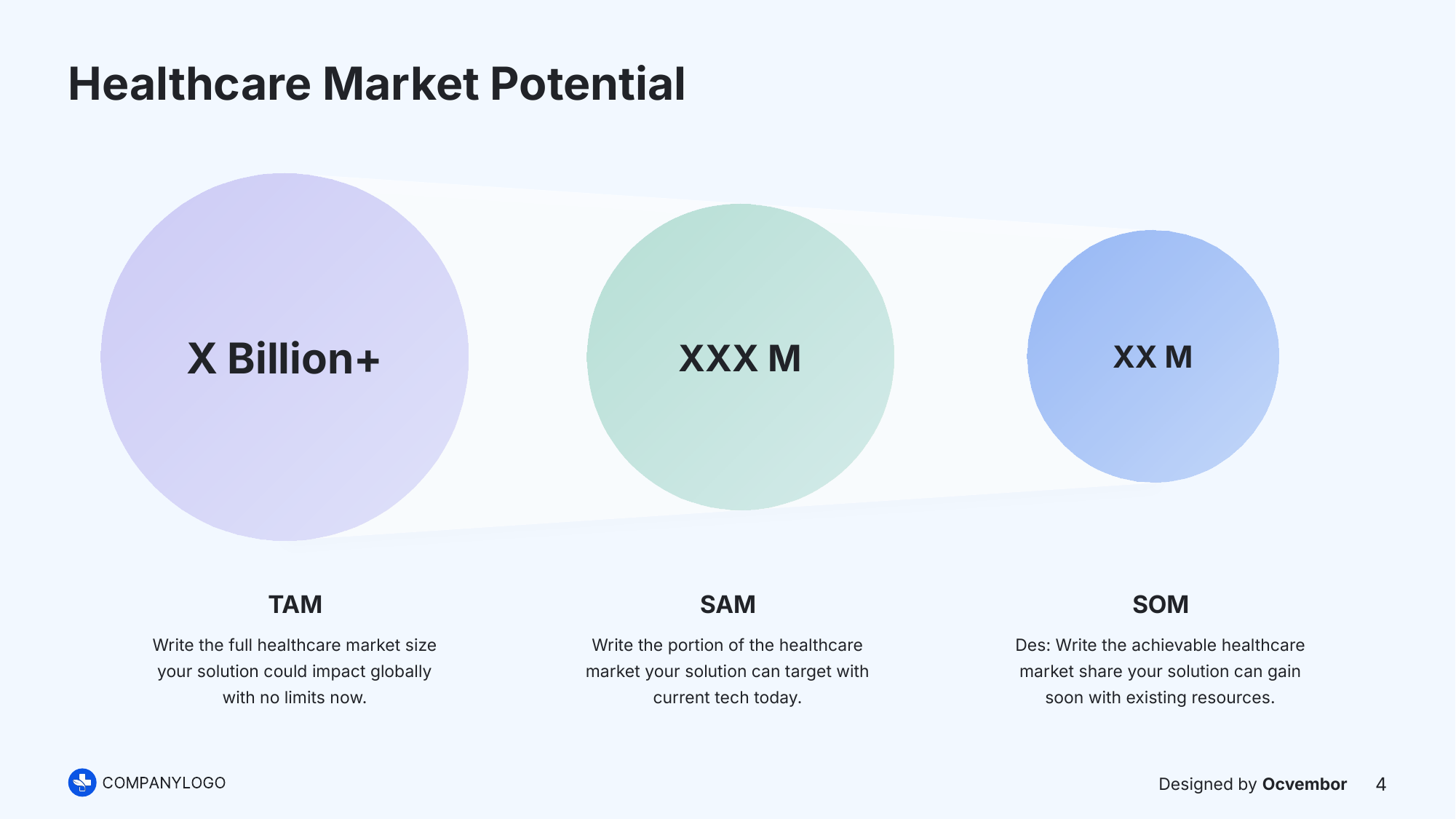

# Healthcare Market Potential

X Billion+

XXX M

XX M
TAM
SAM
SOM
Write the full healthcare market size your solution could impact globally with no limits now.
Write the portion of the healthcare market your solution can target with current tech today.
Des: Write the achievable healthcare market share your solution can gain soon with existing resources.